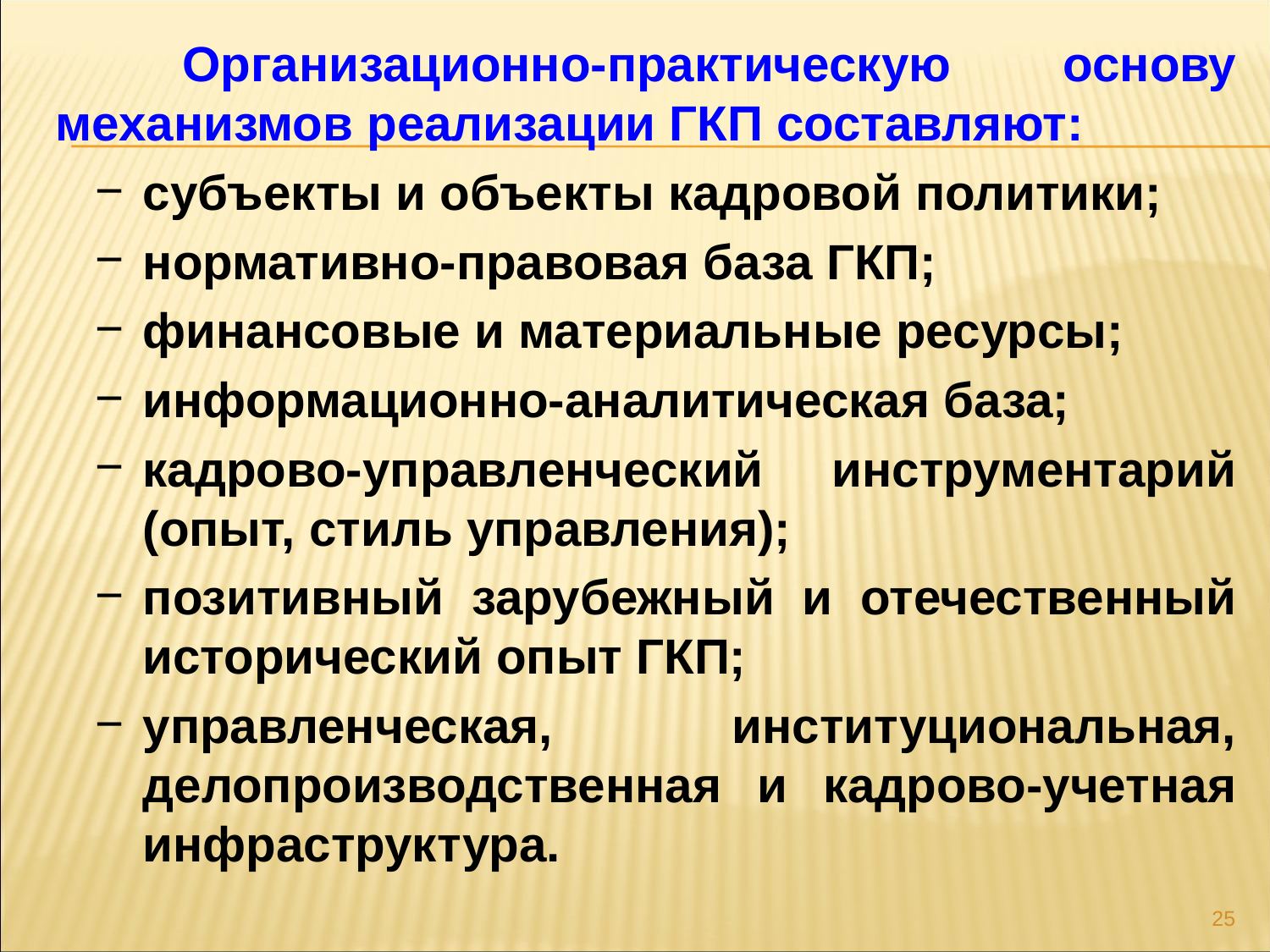

Организационно-практическую основу механизмов реализации ГКП составляют:
субъекты и объекты кадровой политики;
нормативно-правовая база ГКП;
финансовые и материальные ресурсы;
информационно-аналитическая база;
кадрово-управленческий инструментарий (опыт, стиль управления);
позитивный зарубежный и отечественный исторический опыт ГКП;
управленческая, институциональная, делопроизводственная и кадрово-учетная инфраструктура.

25